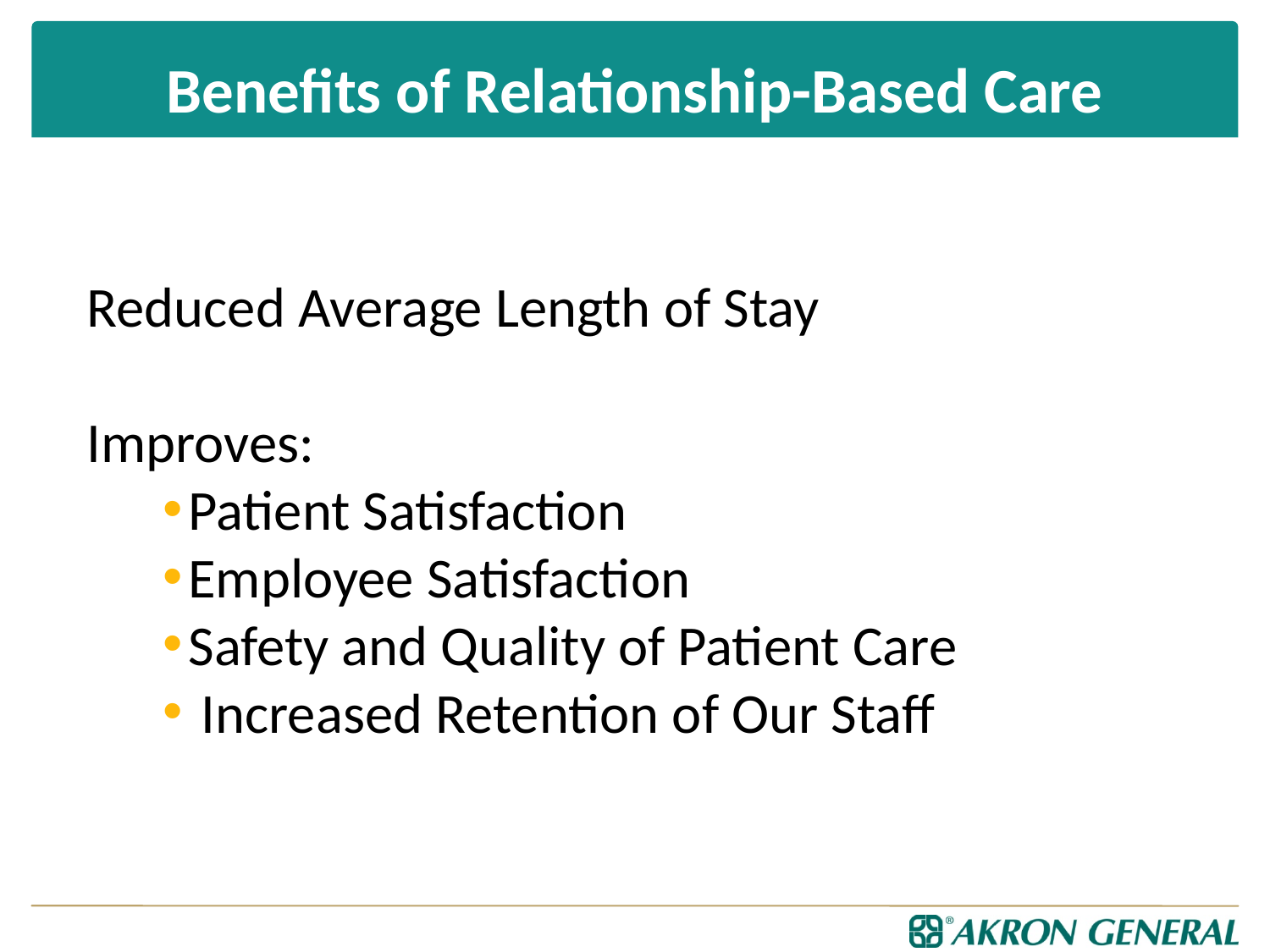

# Benefits of Relationship-Based Care
Reduced Average Length of Stay

Improves:
Patient Satisfaction
Employee Satisfaction
Safety and Quality of Patient Care
 Increased Retention of Our Staff